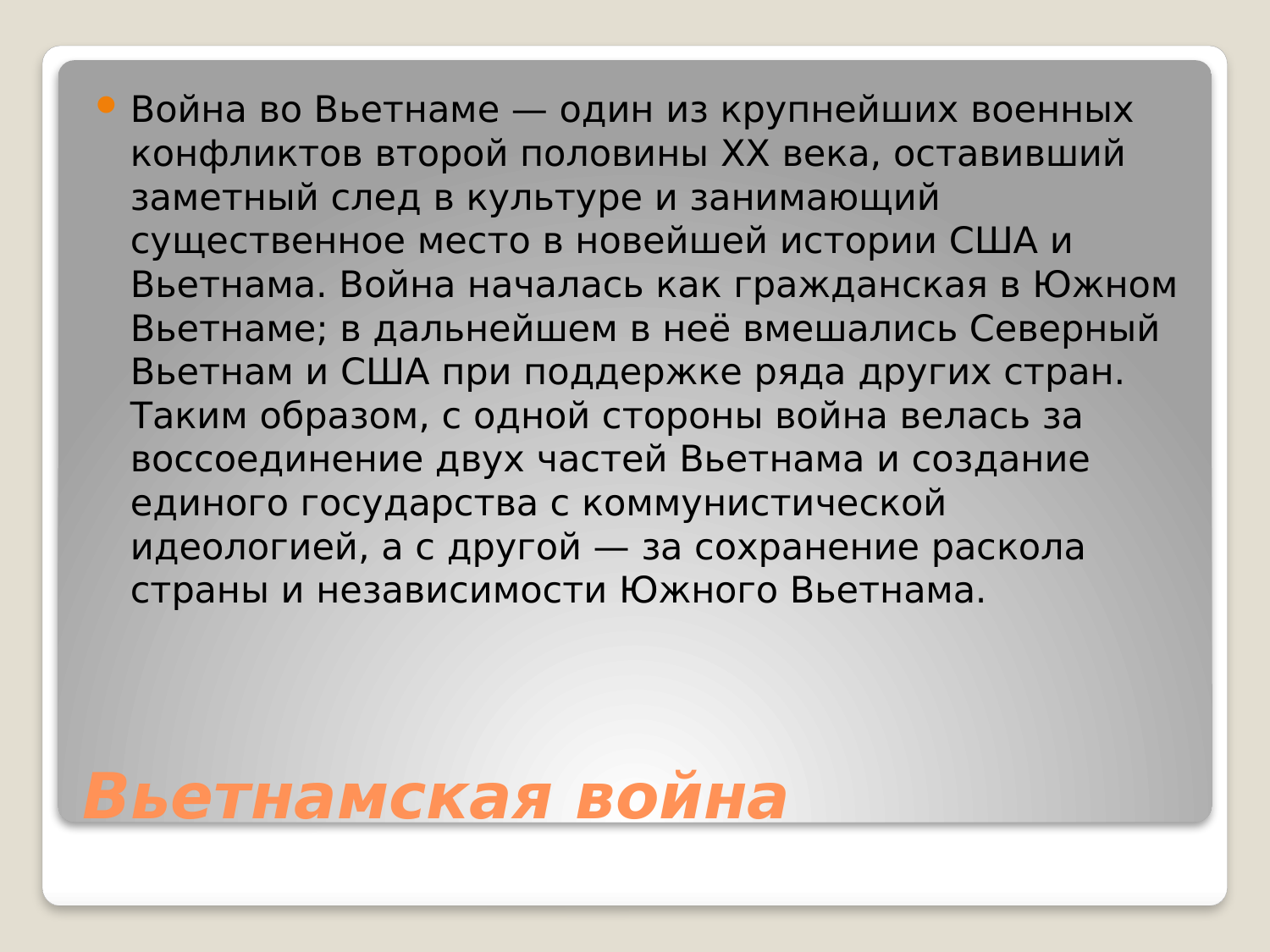

Война во Вьетнаме — один из крупнейших военных конфликтов второй половины XX века, оставивший заметный след в культуре и занимающий существенное место в новейшей истории США и Вьетнама. Война началась как гражданская в Южном Вьетнаме; в дальнейшем в неё вмешались Северный Вьетнам и США при поддержке ряда других стран. Таким образом, с одной стороны война велась за воссоединение двух частей Вьетнама и создание единого государства с коммунистической идеологией, а с другой — за сохранение раскола страны и независимости Южного Вьетнама.
# Вьетнамская война